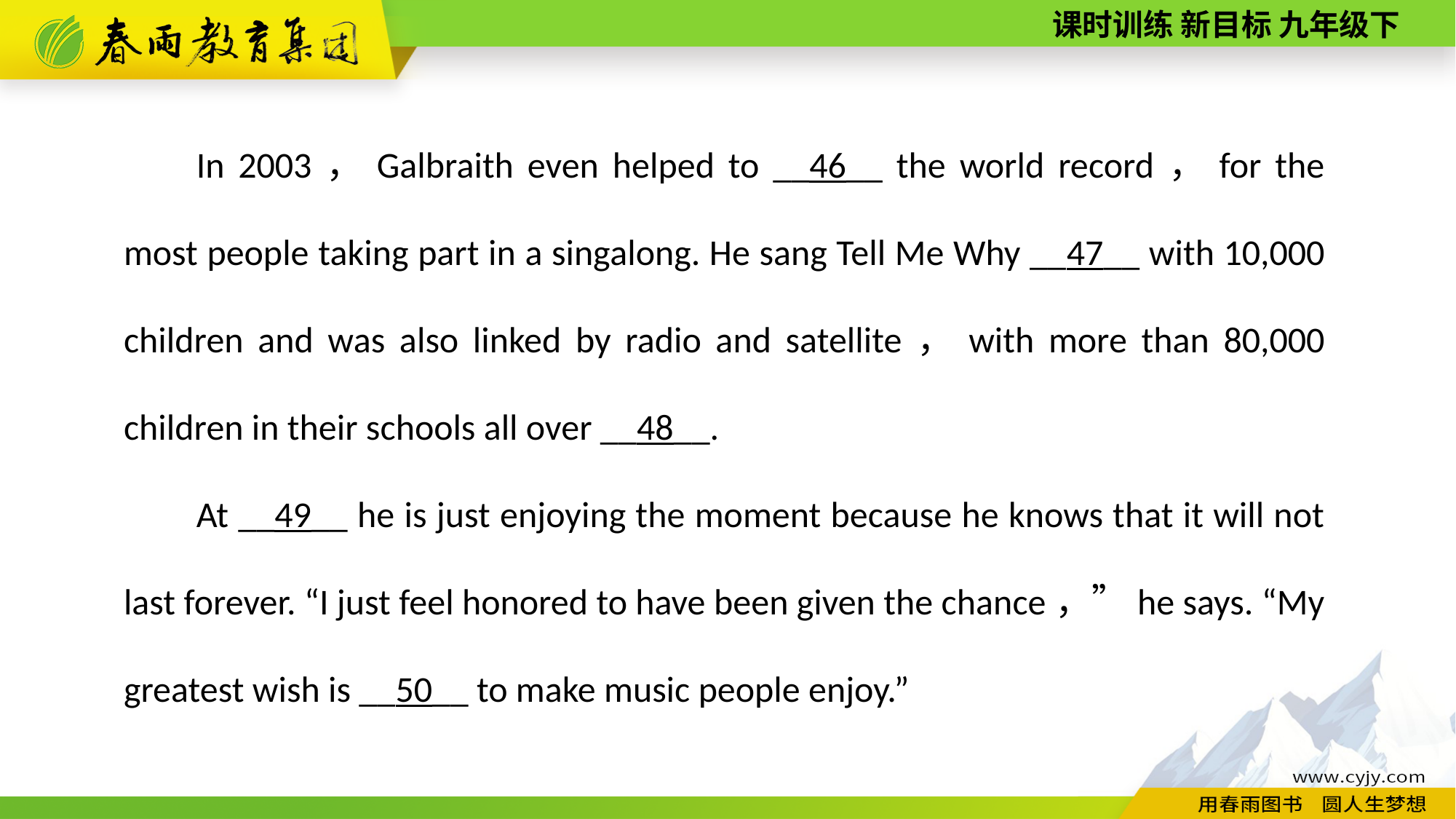

In 2003，Galbraith even helped to __46__ the world record，for the most people taking part in a sing­along. He sang Tell Me Why __47__ with 10,000 children and was also linked by radio and satellite，with more than 80,000 children in their schools all over __48__.
At __49__ he is just enjoying the moment because he knows that it will not last forever. “I just feel honored to have been given the chance，”he says. “My greatest wish is __50__ to make music people enjoy.”